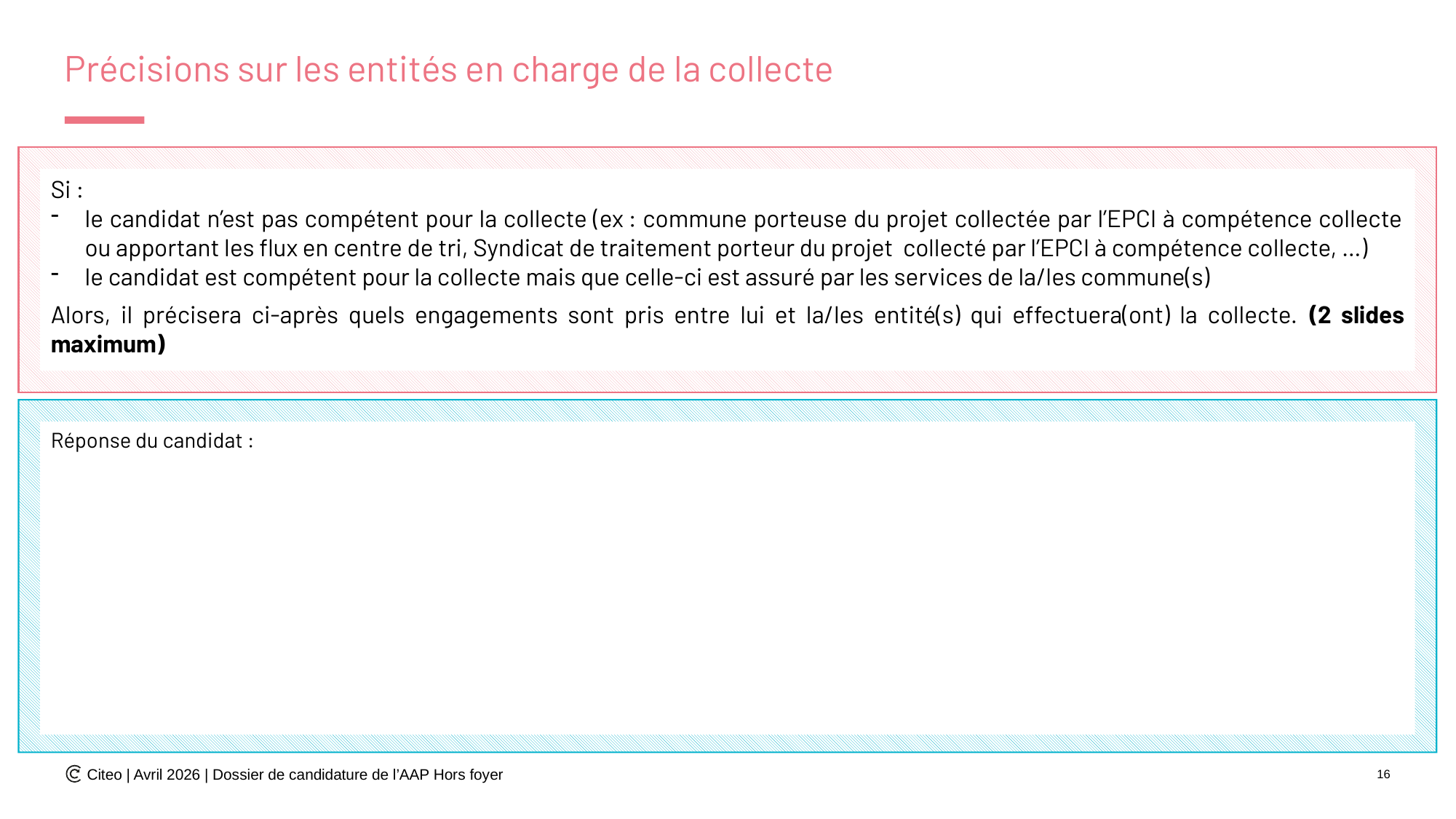

# Précisions sur les entités en charge de la collecte

Si :
le candidat n’est pas compétent pour la collecte (ex : commune porteuse du projet collectée par l’EPCI à compétence collecte ou apportant les flux en centre de tri, Syndicat de traitement porteur du projet  collecté par l’EPCI à compétence collecte, …)
le candidat est compétent pour la collecte mais que celle-ci est assuré par les services de la/les commune(s)
Alors, il précisera ci-après quels engagements sont pris entre lui et la/les entité(s) qui effectuera(ont) la collecte. (2 slides maximum)

Réponse du candidat :

Citeo | Avril 2026 | Dossier de candidature de l’AAP Hors foyer
16